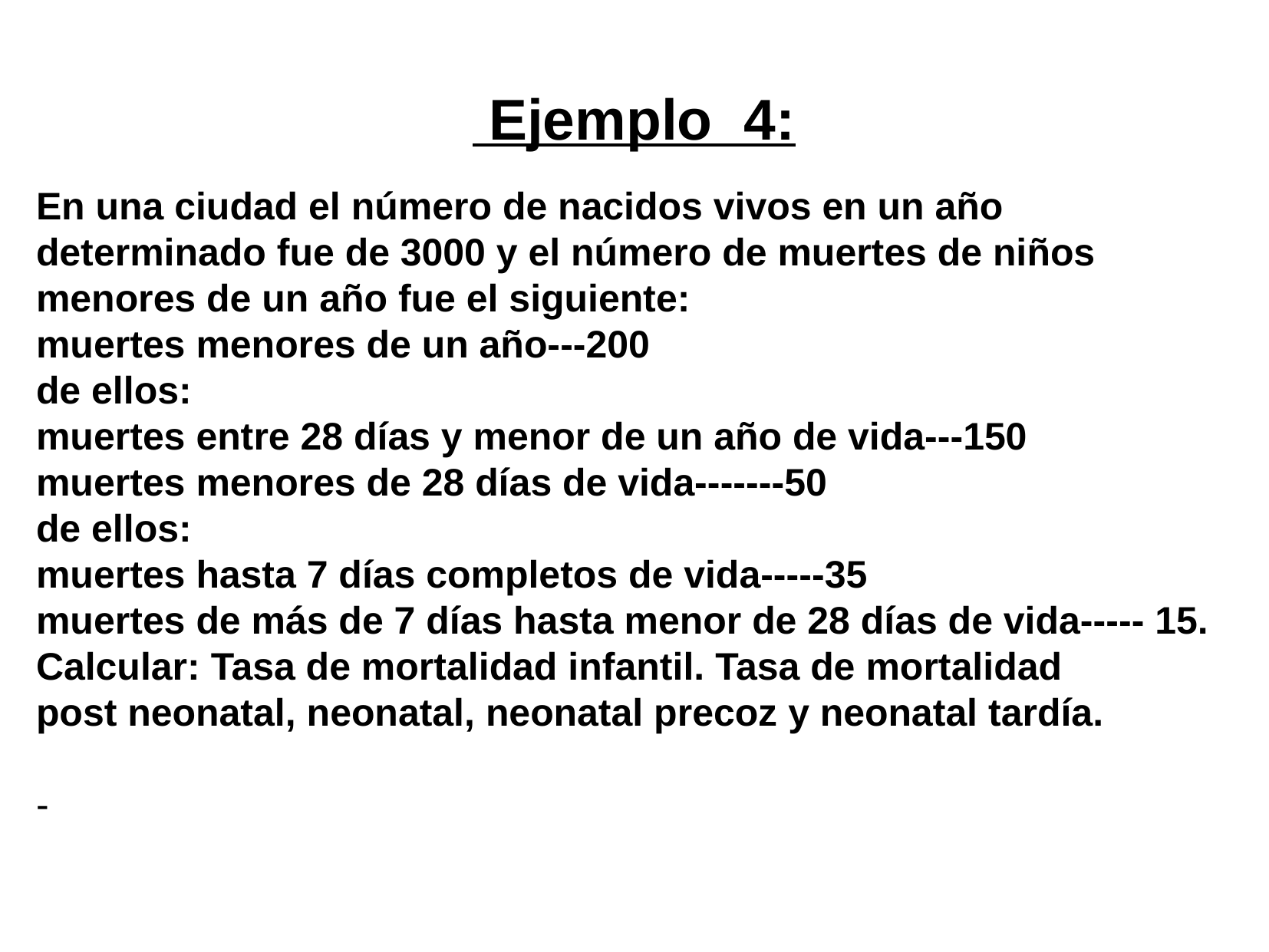

Ejemplo  4:
En una ciudad el número de nacidos vivos en un año
determinado fue de 3000 y el número de muertes de niños
menores de un año fue el siguiente:
muertes menores de un año---200
de ellos:
muertes entre 28 días y menor de un año de vida---150
muertes menores de 28 días de vida-------50
de ellos:
muertes hasta 7 días completos de vida-----35
muertes de más de 7 días hasta menor de 28 días de vida----- 15.
Calcular: Tasa de mortalidad infantil. Tasa de mortalidad
post neonatal, neonatal, neonatal precoz y neonatal tardía.

-